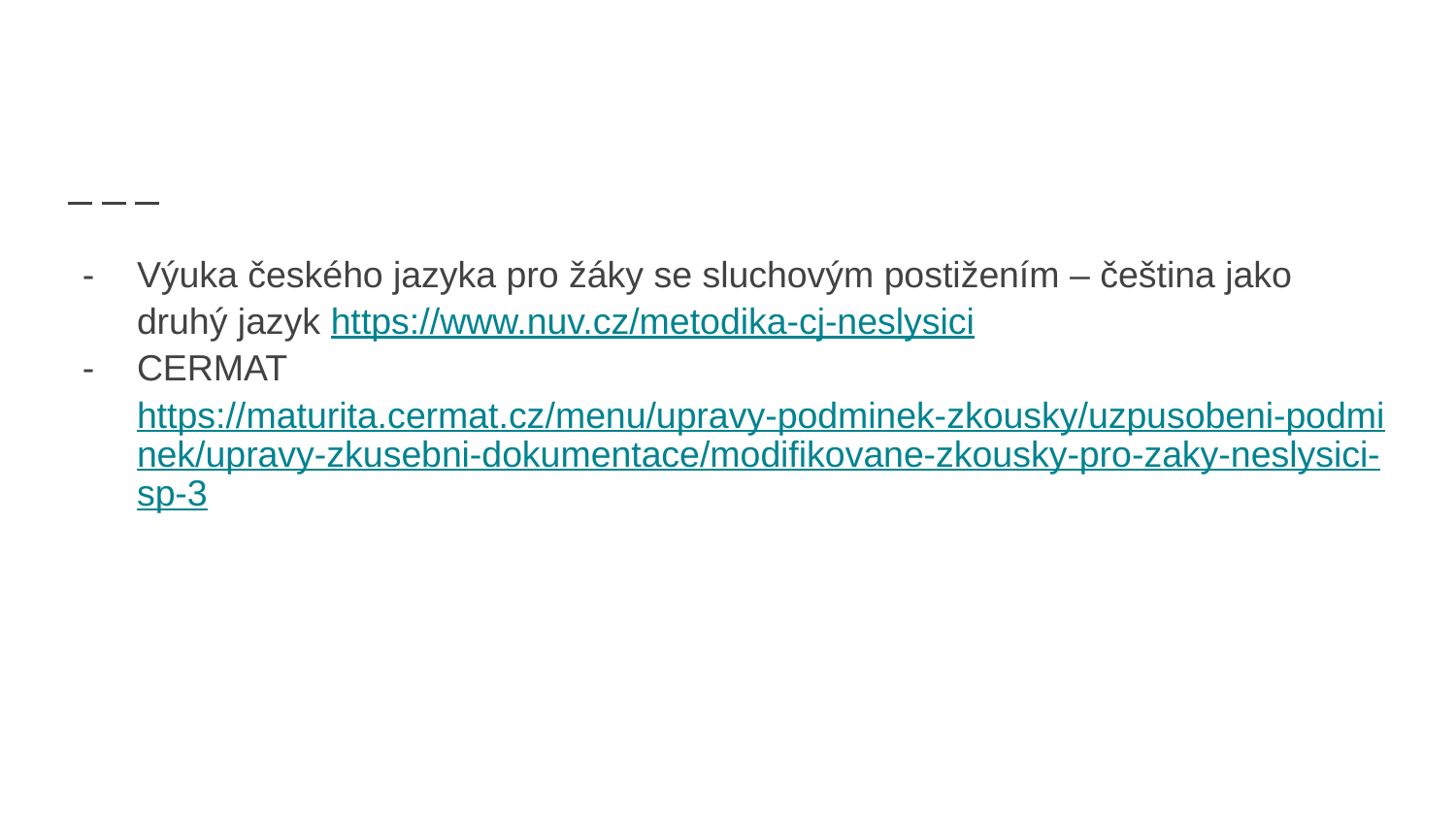

#
Výuka českého jazyka pro žáky se sluchovým postižením – čeština jako druhý jazyk https://www.nuv.cz/metodika-cj-neslysici
CERMAT https://maturita.cermat.cz/menu/upravy-podminek-zkousky/uzpusobeni-podminek/upravy-zkusebni-dokumentace/modifikovane-zkousky-pro-zaky-neslysici-sp-3